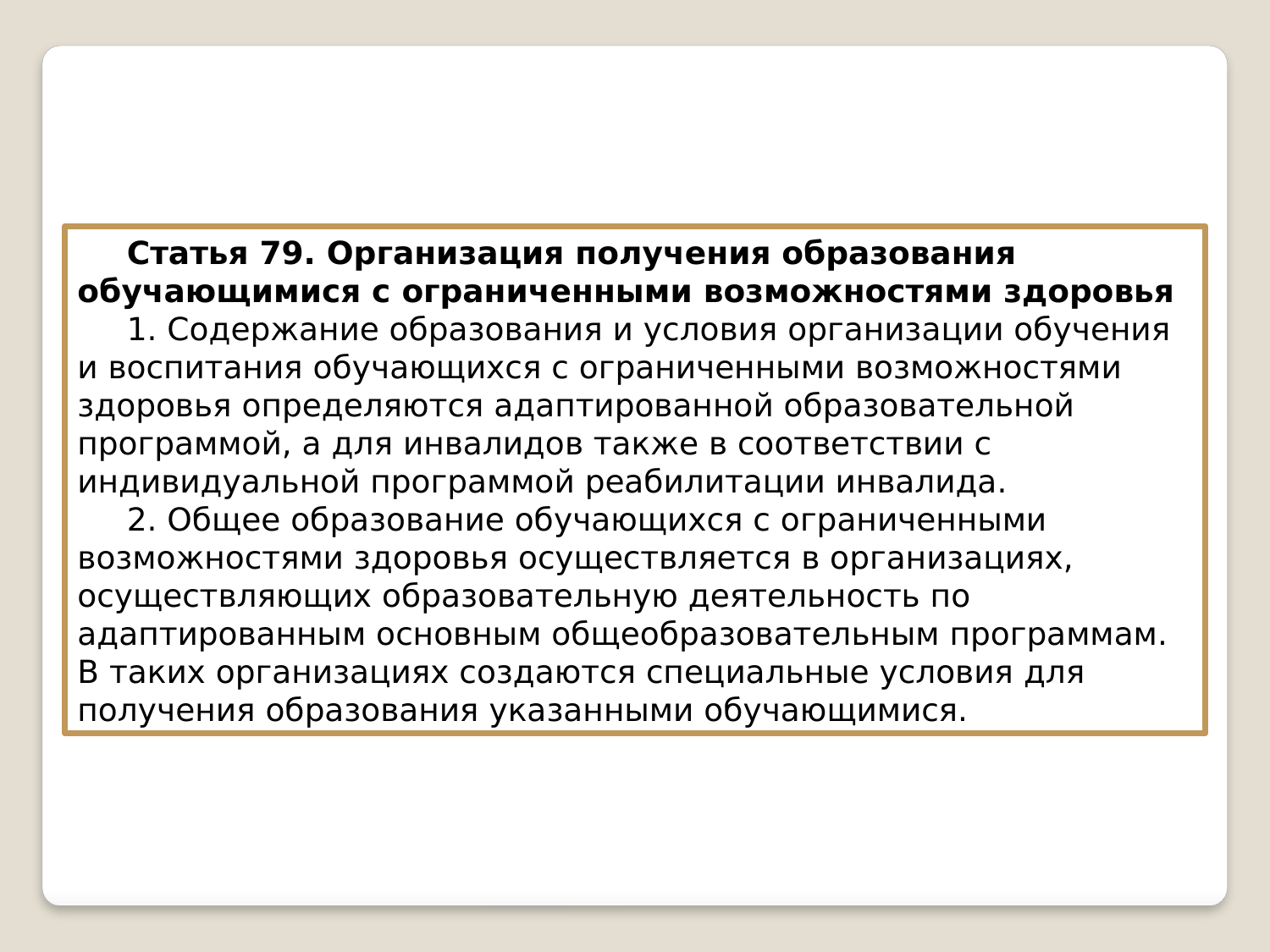

Статья 79. Организация получения образования обучающимися с ограниченными возможностями здоровья
1. Содержание образования и условия организации обучения и воспитания обучающихся с ограниченными возможностями здоровья определяются адаптированной образовательной программой, а для инвалидов также в соответствии с индивидуальной программой реабилитации инвалида.
2. Общее образование обучающихся с ограниченными возможностями здоровья осуществляется в организациях, осуществляющих образовательную деятельность по адаптированным основным общеобразовательным программам. В таких организациях создаются специальные условия для получения образования указанными обучающимися.